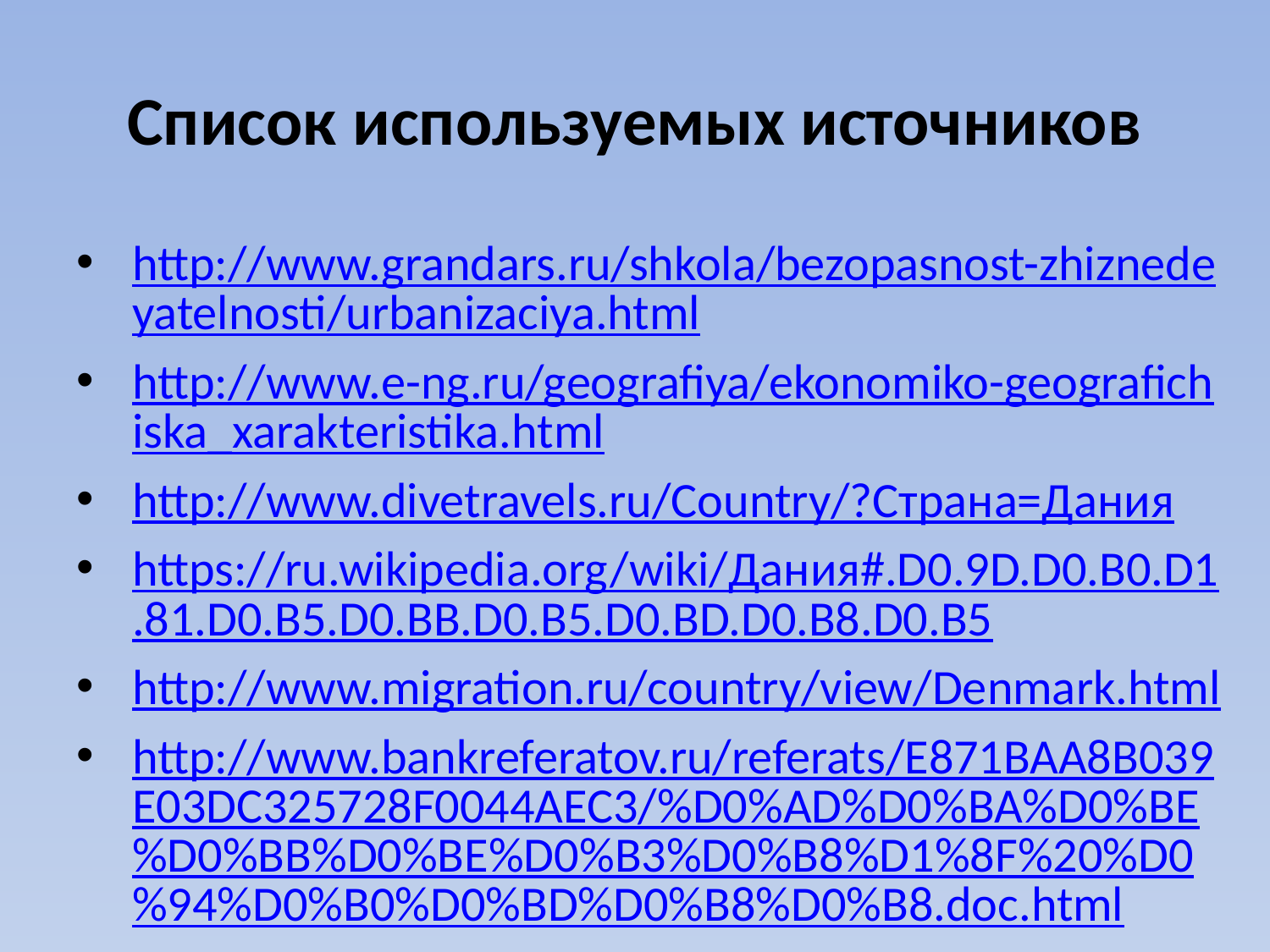

# Список используемых источников

http://www.grandars.ru/shkola/bezopasnost-zhiznedeyatelnosti/urbanizaciya.html
http://www.e-ng.ru/geografiya/ekonomiko-geografichiska_xarakteristika.html
http://www.divetravels.ru/Country/?Страна=Дания
https://ru.wikipedia.org/wiki/Дания#.D0.9D.D0.B0.D1.81.D0.B5.D0.BB.D0.B5.D0.BD.D0.B8.D0.B5
http://www.migration.ru/country/view/Denmark.html
http://www.bankreferatov.ru/referats/E871BAA8B039E03DC325728F0044AEC3/%D0%AD%D0%BA%D0%BE%D0%BB%D0%BE%D0%B3%D0%B8%D1%8F%20%D0%94%D0%B0%D0%BD%D0%B8%D0%B8.doc.html
http://www.rustrade.dk/denmark.php